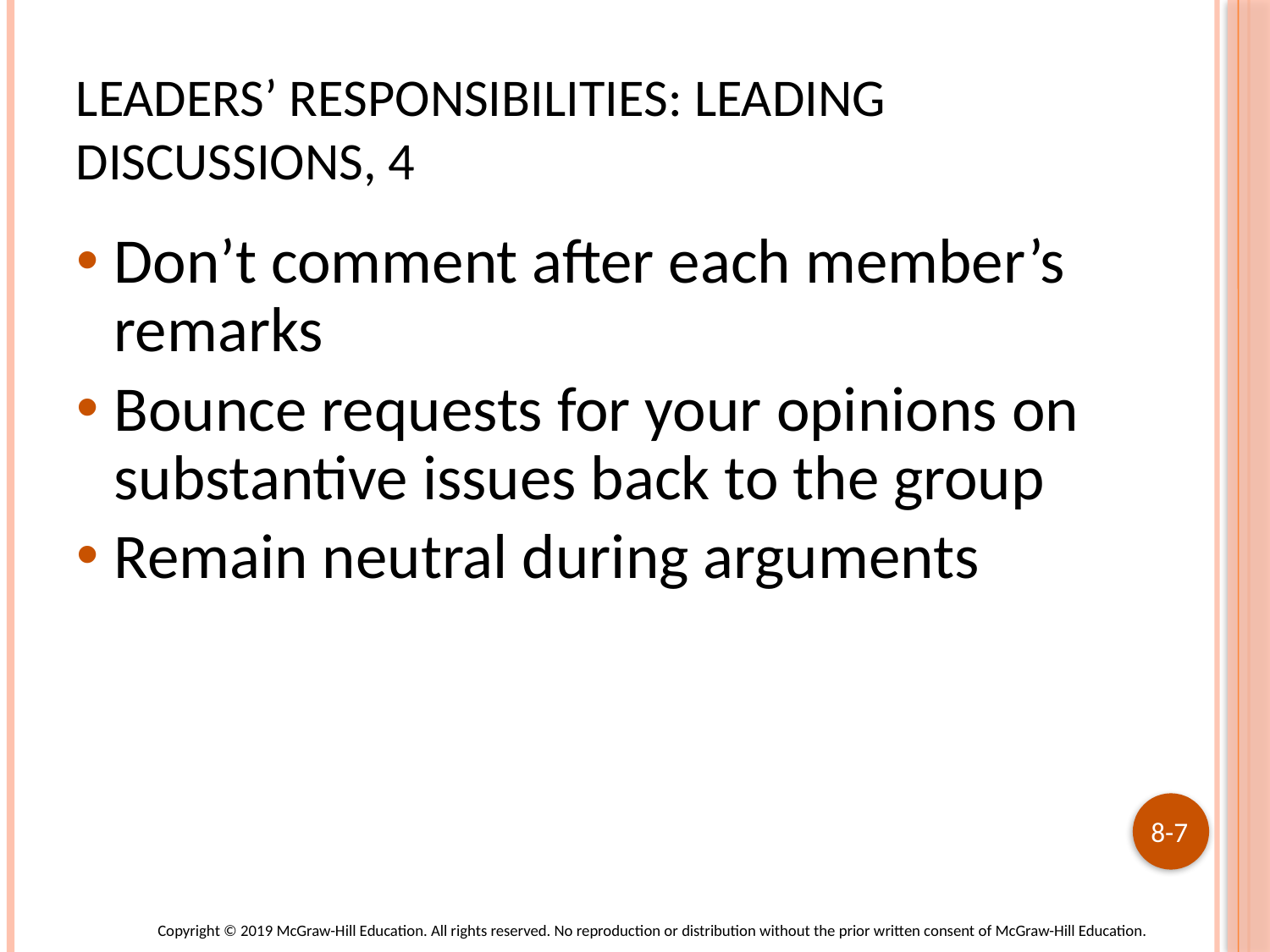

# Leaders’ Responsibilities: Leading Discussions, 4
Don’t comment after each member’s remarks
Bounce requests for your opinions on substantive issues back to the group
Remain neutral during arguments